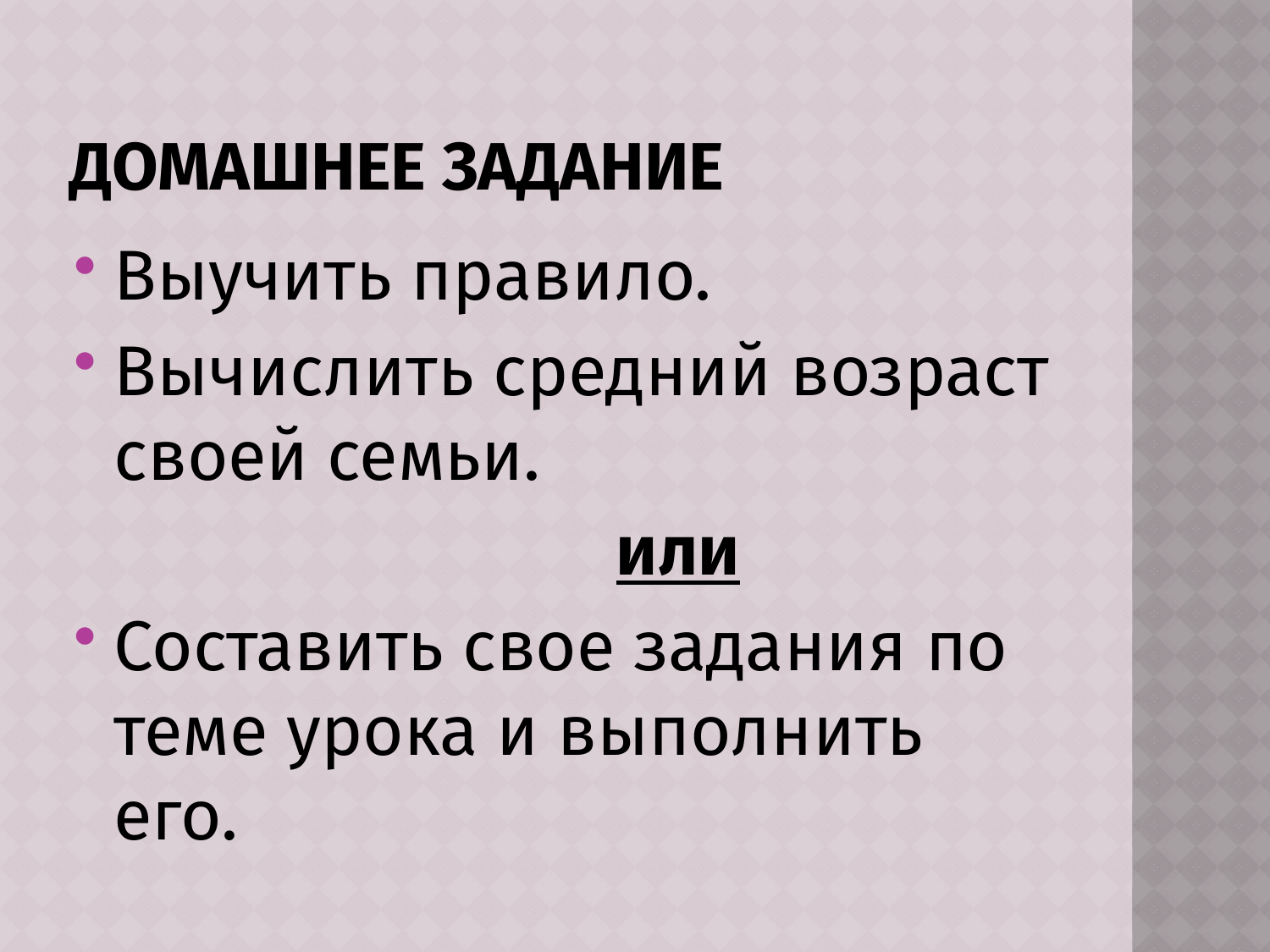

# Домашнее задание
Выучить правило.
Вычислить средний возраст своей семьи.
                             или
Составить свое задания по теме урока и выполнить его.